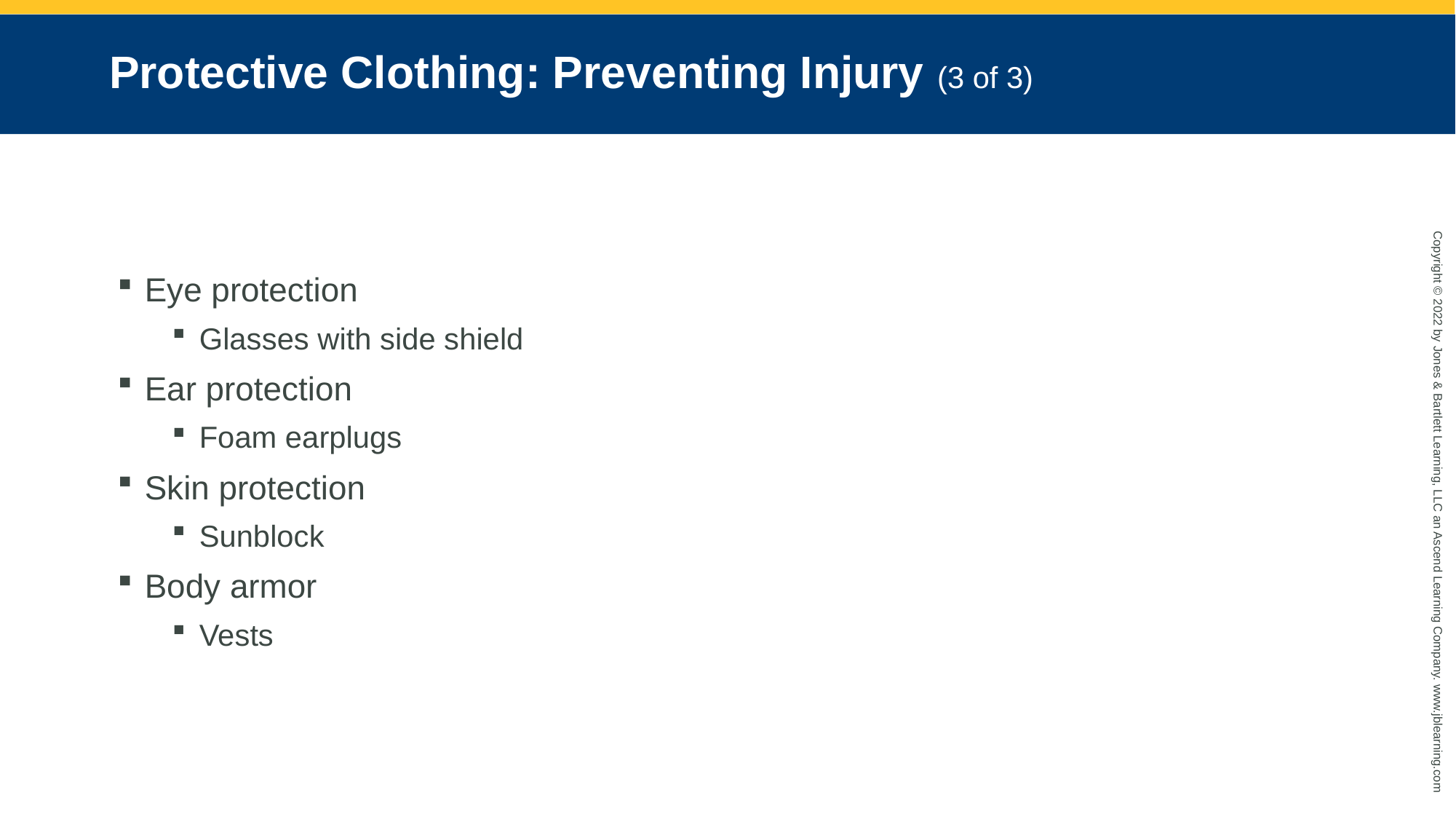

# Protective Clothing: Preventing Injury (3 of 3)
Eye protection
Glasses with side shield
Ear protection
Foam earplugs
Skin protection
Sunblock
Body armor
Vests